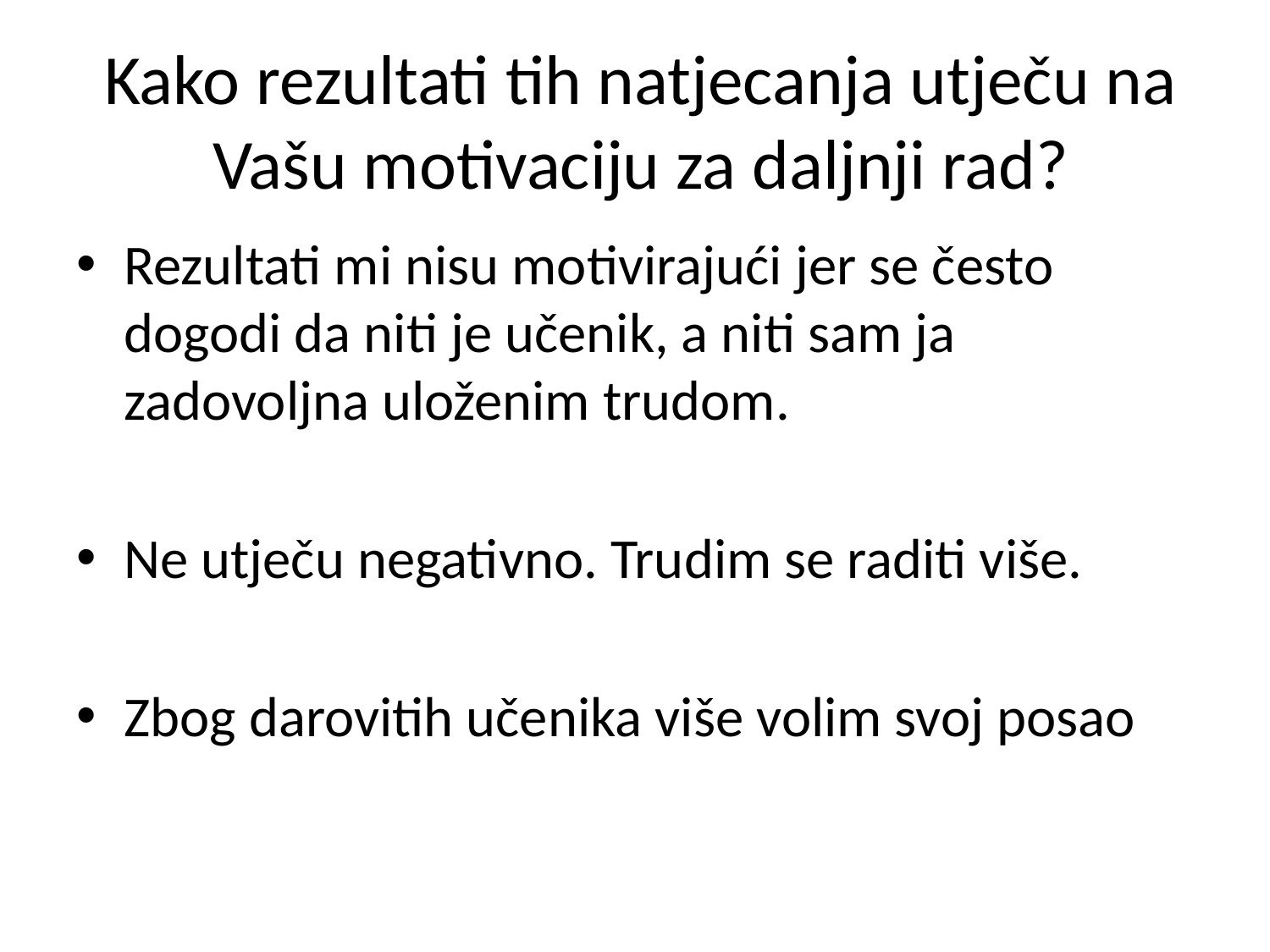

# Kako rezultati tih natjecanja utječu na Vašu motivaciju za daljnji rad?
Rezultati mi nisu motivirajući jer se često dogodi da niti je učenik, a niti sam ja zadovoljna uloženim trudom.

Ne utječu negativno. Trudim se raditi više.

Zbog darovitih učenika više volim svoj posao